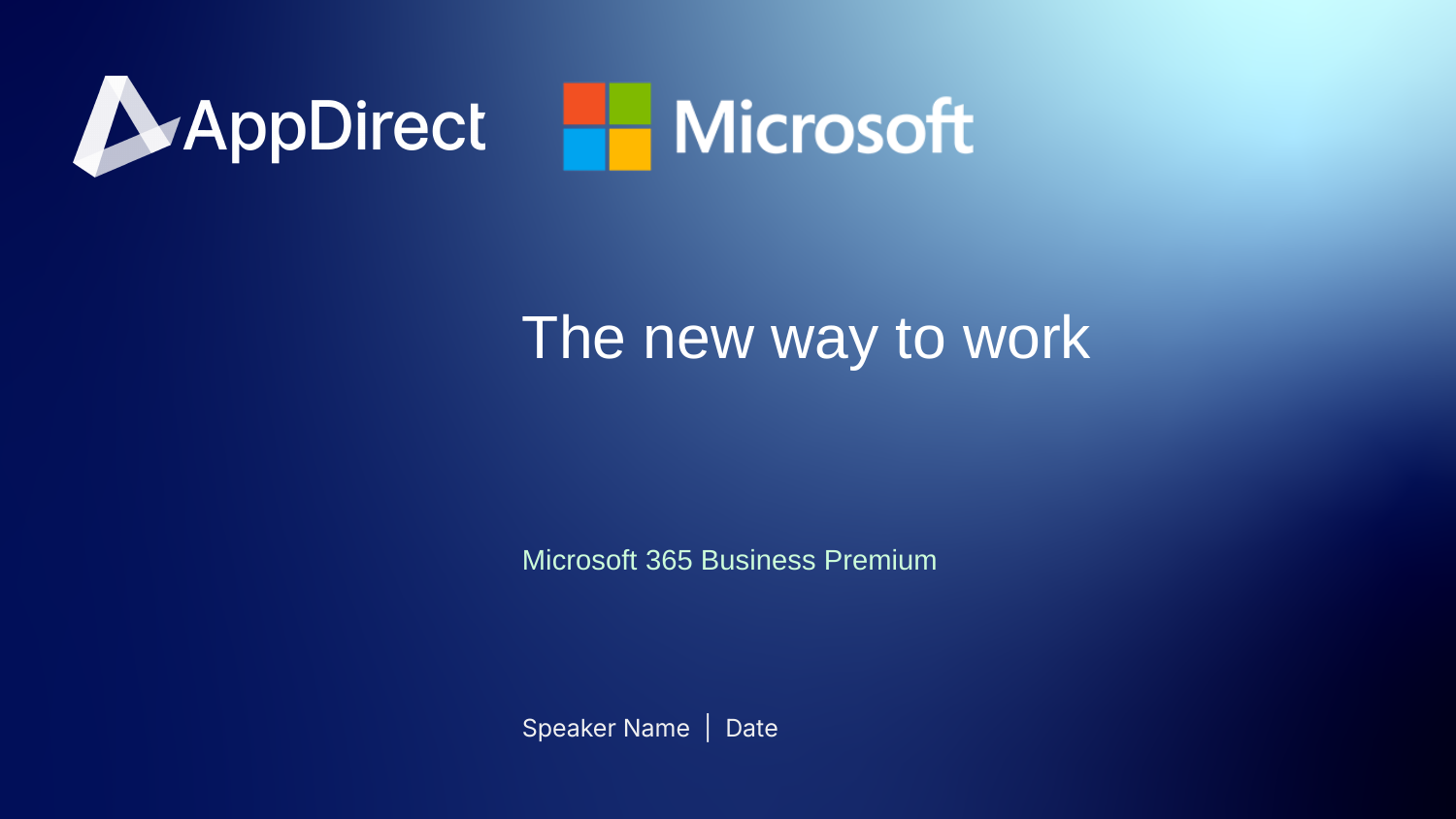

# The new way to work
Microsoft 365 Business Premium
Speaker Name  |  Date